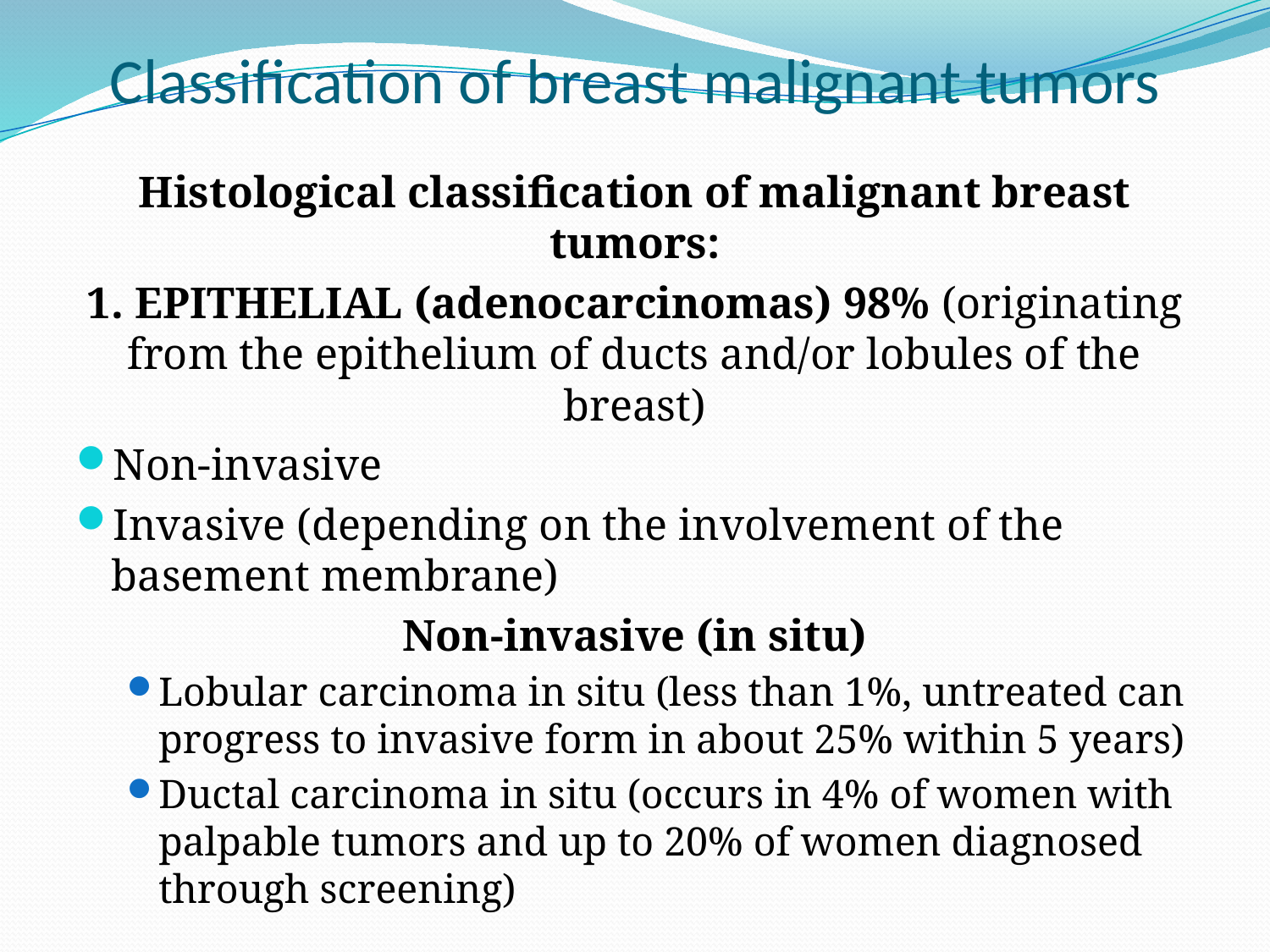

# Classification of breast malignant tumors
Histological classification of malignant breast tumors:
1. EPITHELIAL (adenocarcinomas) 98% (originating from the epithelium of ducts and/or lobules of the breast)
Non-invasive
Invasive (depending on the involvement of the basement membrane)
Non-invasive (in situ)
Lobular carcinoma in situ (less than 1%, untreated can progress to invasive form in about 25% within 5 years)
Ductal carcinoma in situ (occurs in 4% of women with palpable tumors and up to 20% of women diagnosed through screening)